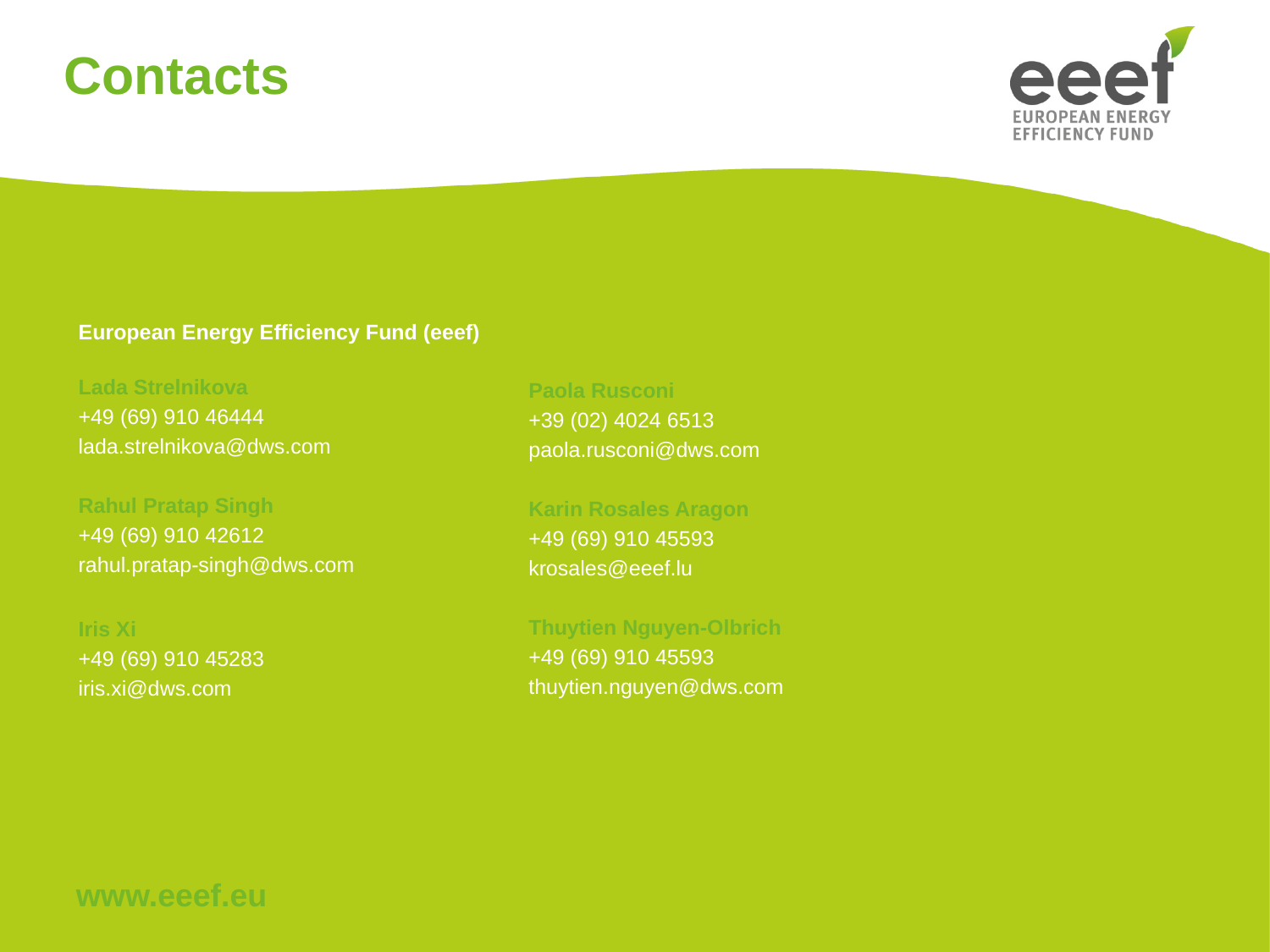

Contacts
European Energy Efficiency Fund (eeef)
Lada Strelnikova
+49 (69) 910 46444
lada.strelnikova@dws.com

Rahul Pratap Singh
+49 (69) 910 42612
rahul.pratap-singh@dws.com
Paola Rusconi
+39 (02) 4024 6513
paola.rusconi@dws.com

Karin Rosales Aragon
+49 (69) 910 45593
krosales@eeef.lu
thuytien.nguyen@dws.com
Thuytien Nguyen-Olbrich
+49 (69) 910 45593
thuytien.nguyen@dws.com

.signor@dws.com

Iris Xi
+49 (69) 910 45283
iris.xi@dws.com
.signor@dws.com

www.eeef.eu